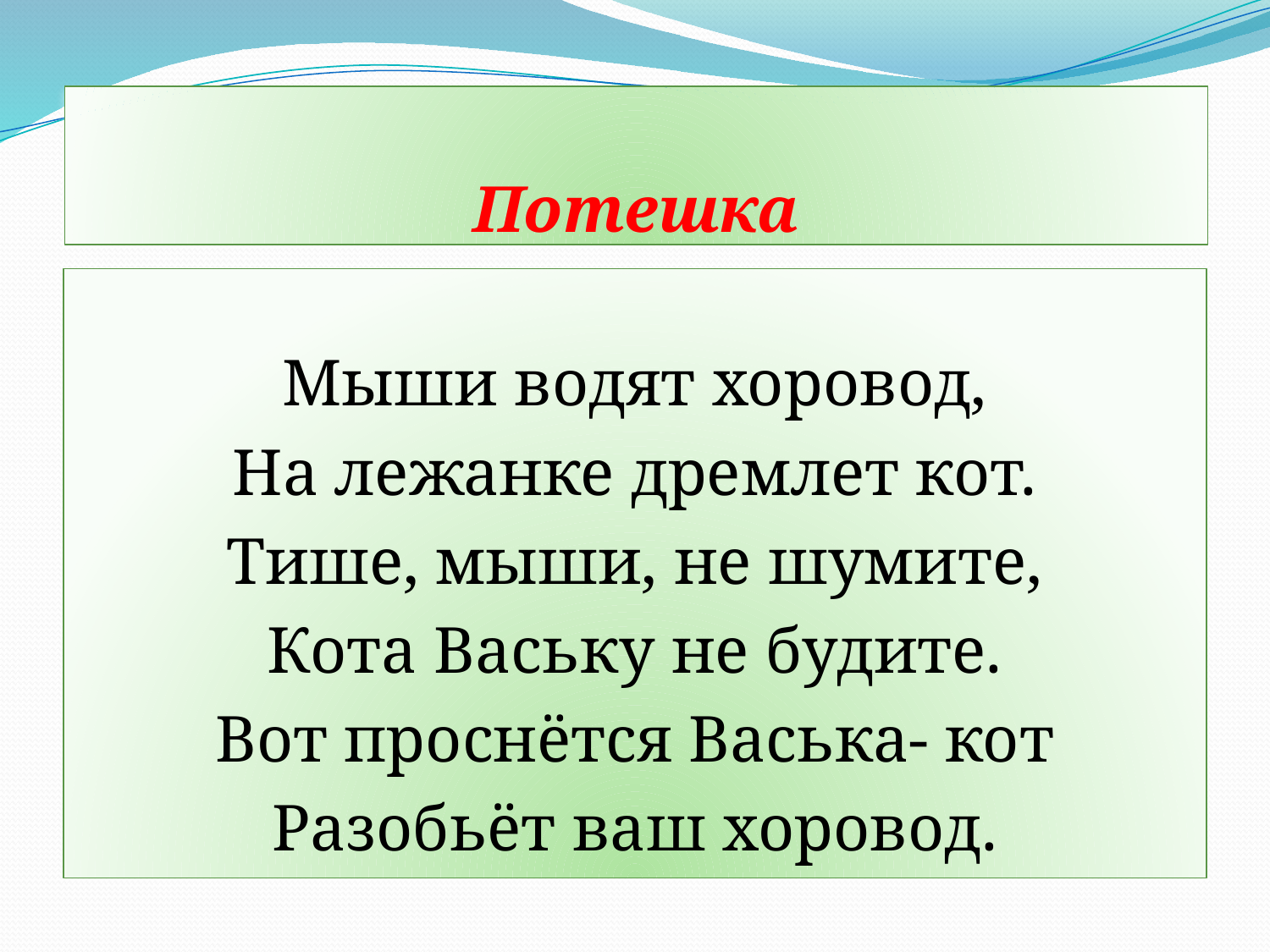

# Потешка

Мыши водят хоровод,
На лежанке дремлет кот.
Тише, мыши, не шумите,
Кота Ваську не будите.
Вот проснётся Васька- кот
Разобьёт ваш хоровод.